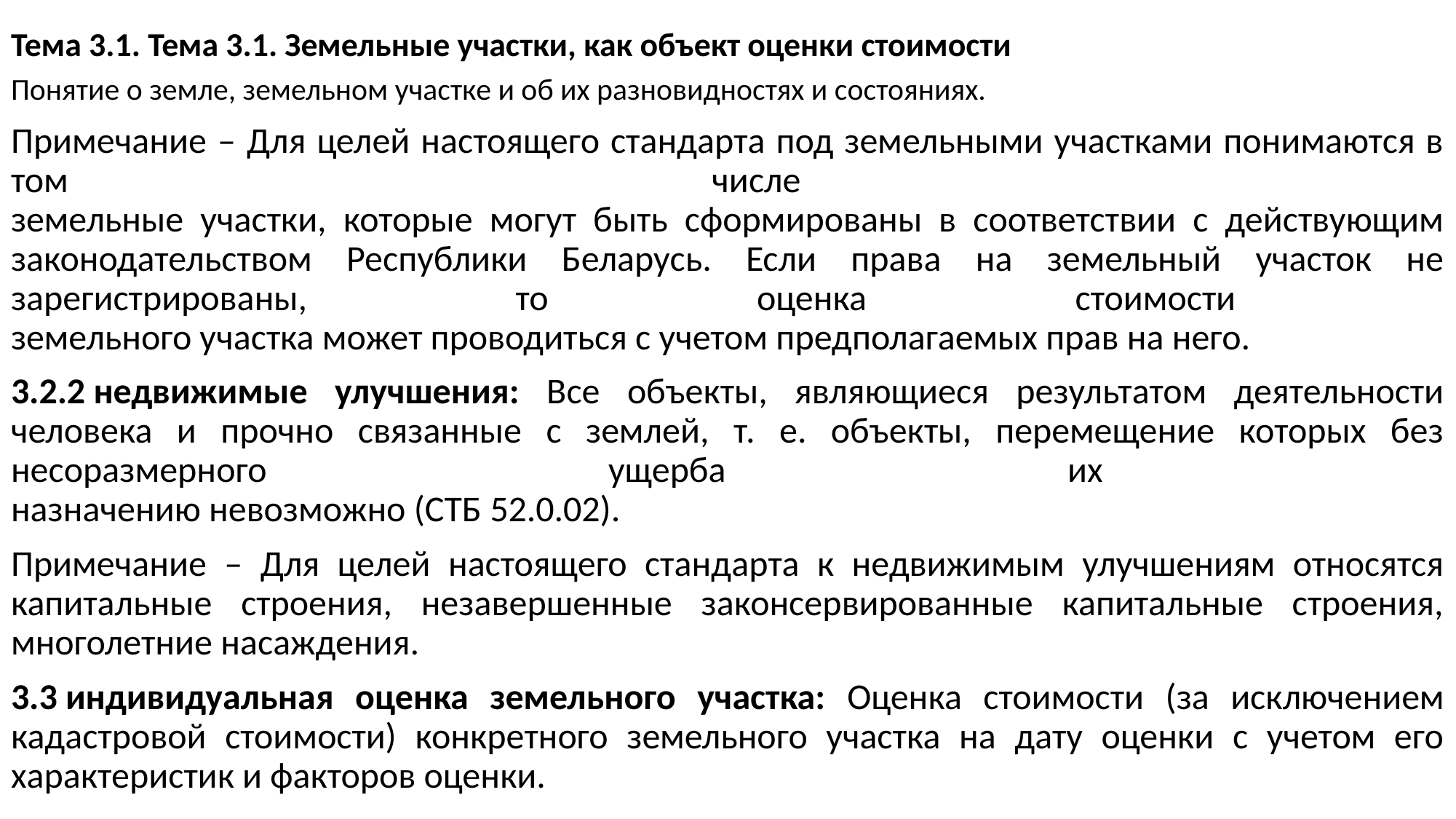

# Тема 3.1. Тема 3.1. Земельные участки, как объект оценки стоимости
Понятие о земле, земельном участке и об их разновидностях и состояниях.
Примечание – Для целей настоящего стандарта под земельными участками понимаются в том числе
земельные участки, которые могут быть сформированы в соответствии с действующим законодательством Республики Беларусь. Если права на земельный участок не зарегистрированы, то оценка стоимости
земельного участка может проводиться с учетом предполагаемых прав на него.
3.2.2 недвижимые улучшения: Все объекты, являющиеся результатом деятельности человека и прочно связанные с землей, т. е. объекты, перемещение которых без несоразмерного ущерба их
назначению невозможно (СТБ 52.0.02).
Примечание – Для целей настоящего стандарта к недвижимым улучшениям относятся капитальные строения, незавершенные законсервированные капитальные строения, многолетние насаждения.
3.3 индивидуальная оценка земельного участка: Оценка стоимости (за исключением кадастровой стоимости) конкретного земельного участка на дату оценки с учетом его характеристик и факторов оценки.